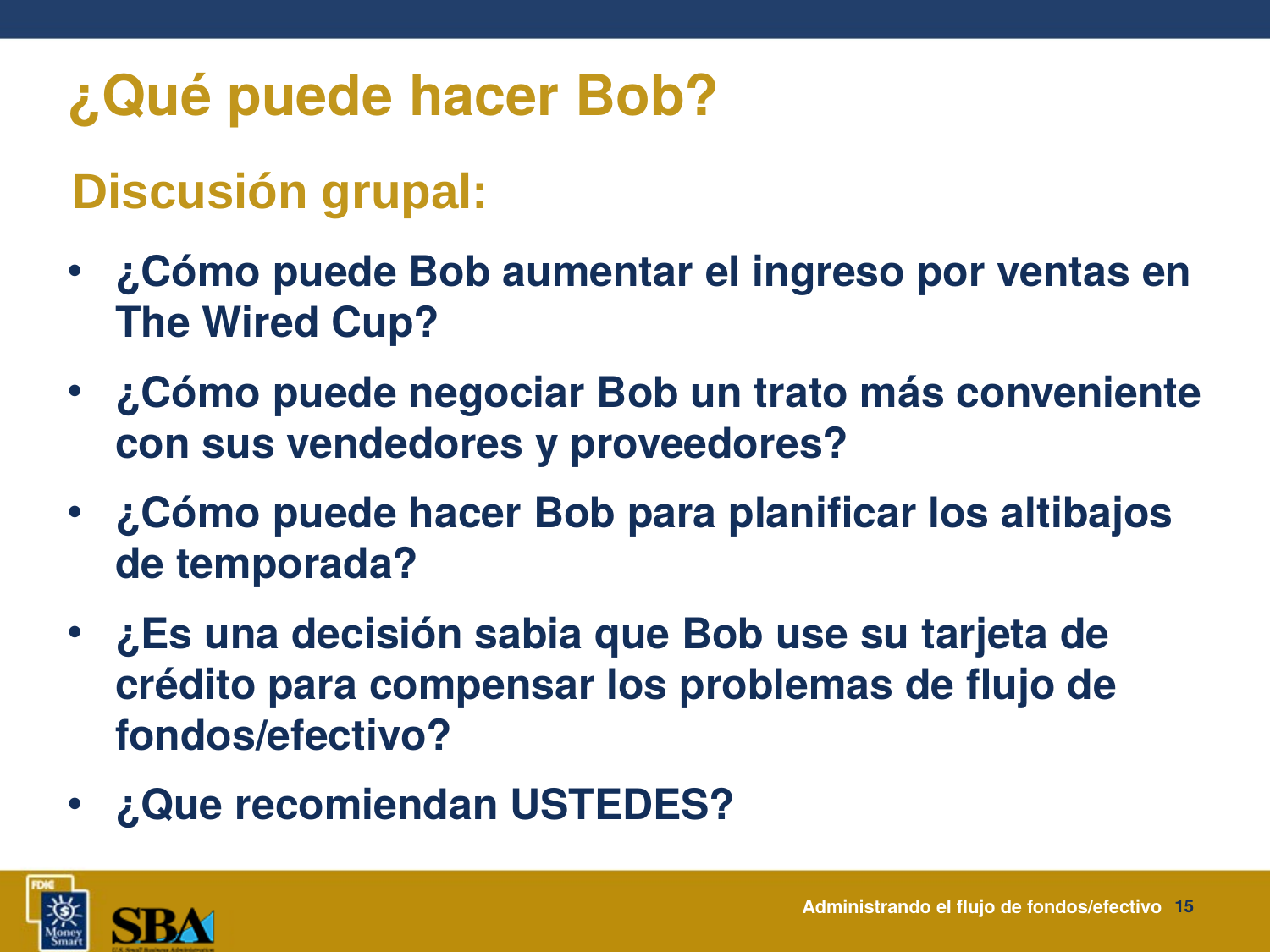

# ¿Qué puede hacer Bob?
Discusión grupal:
¿Cómo puede Bob aumentar el ingreso por ventas en The Wired Cup?
¿Cómo puede negociar Bob un trato más conveniente con sus vendedores y proveedores?
¿Cómo puede hacer Bob para planificar los altibajos de temporada?
¿Es una decisión sabia que Bob use su tarjeta de crédito para compensar los problemas de flujo de fondos/efectivo?
¿Que recomiendan USTEDES?